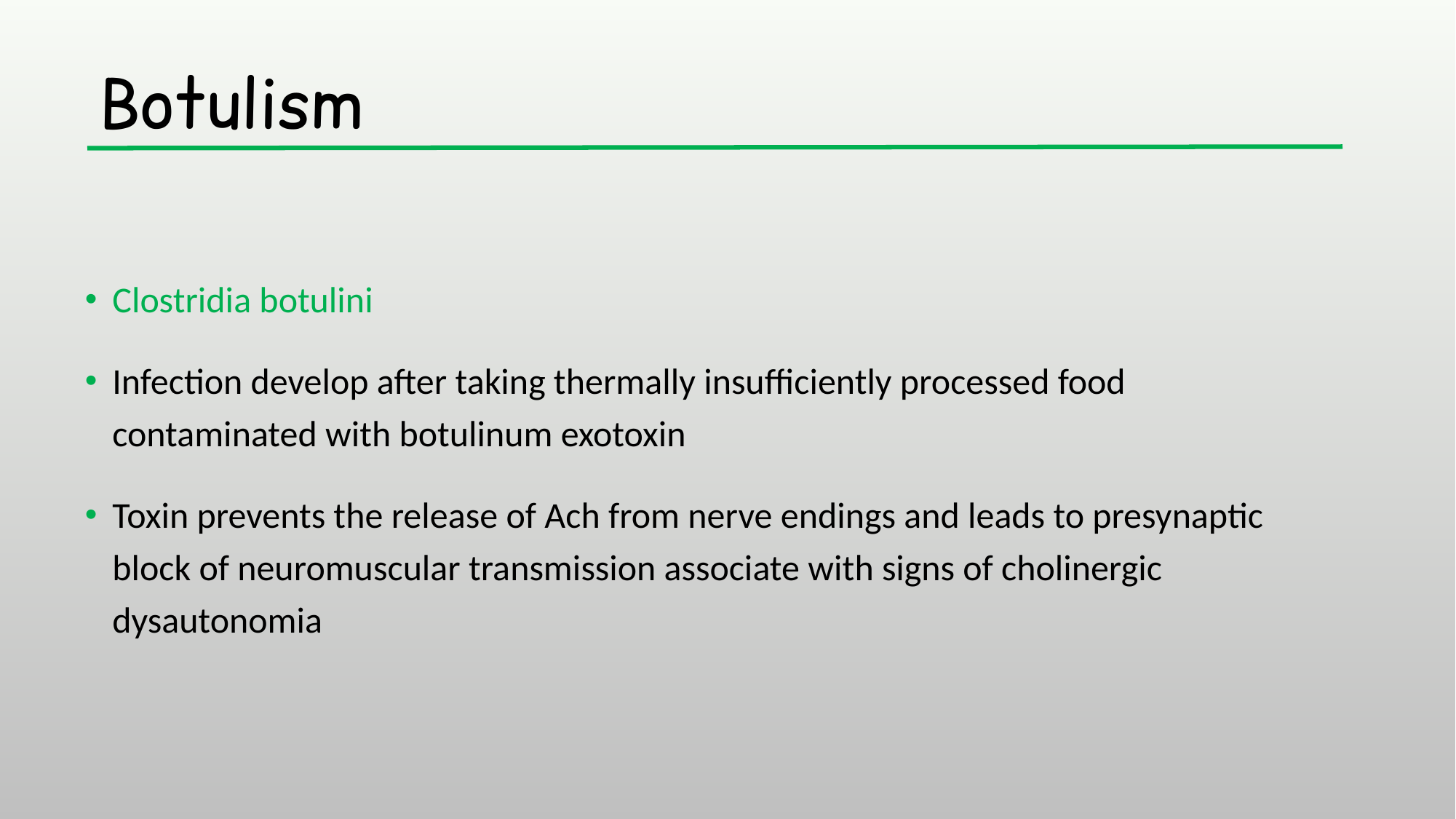

# Botulism
Clostridia botulini
Infection develop after taking thermally insufficiently processed food contaminated with botulinum exotoxin
Toxin prevents the release of Ach from nerve endings and leads to presynaptic block of neuromuscular transmission associate with signs of cholinergic dysautonomia